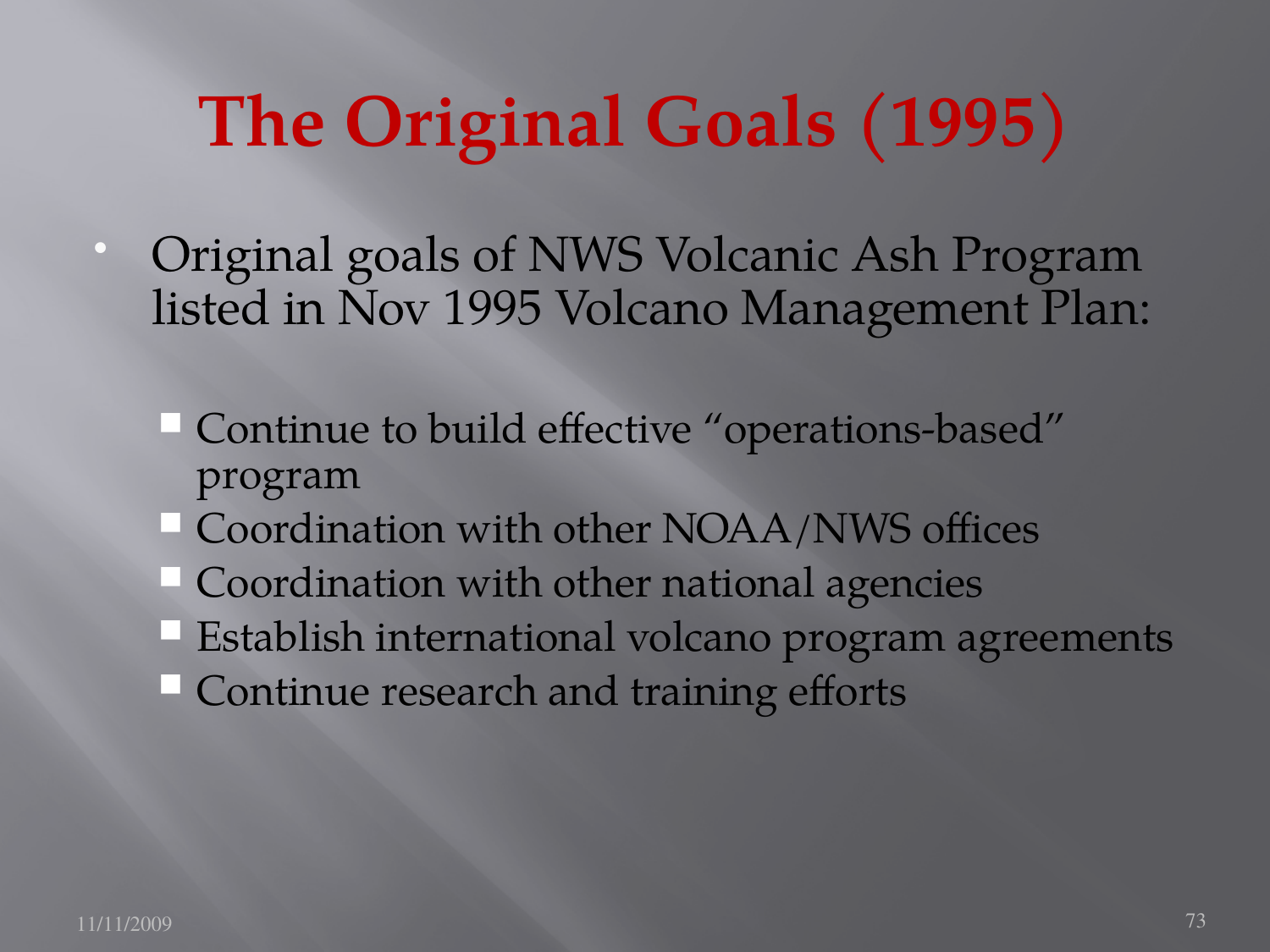

# The Original Goals (1995)
Original goals of NWS Volcanic Ash Program listed in Nov 1995 Volcano Management Plan:

Continue to build effective “operations-based” program
Coordination with other NOAA/NWS offices
Coordination with other national agencies
Establish international volcano program agreements
Continue research and training efforts

11/11/2009
73